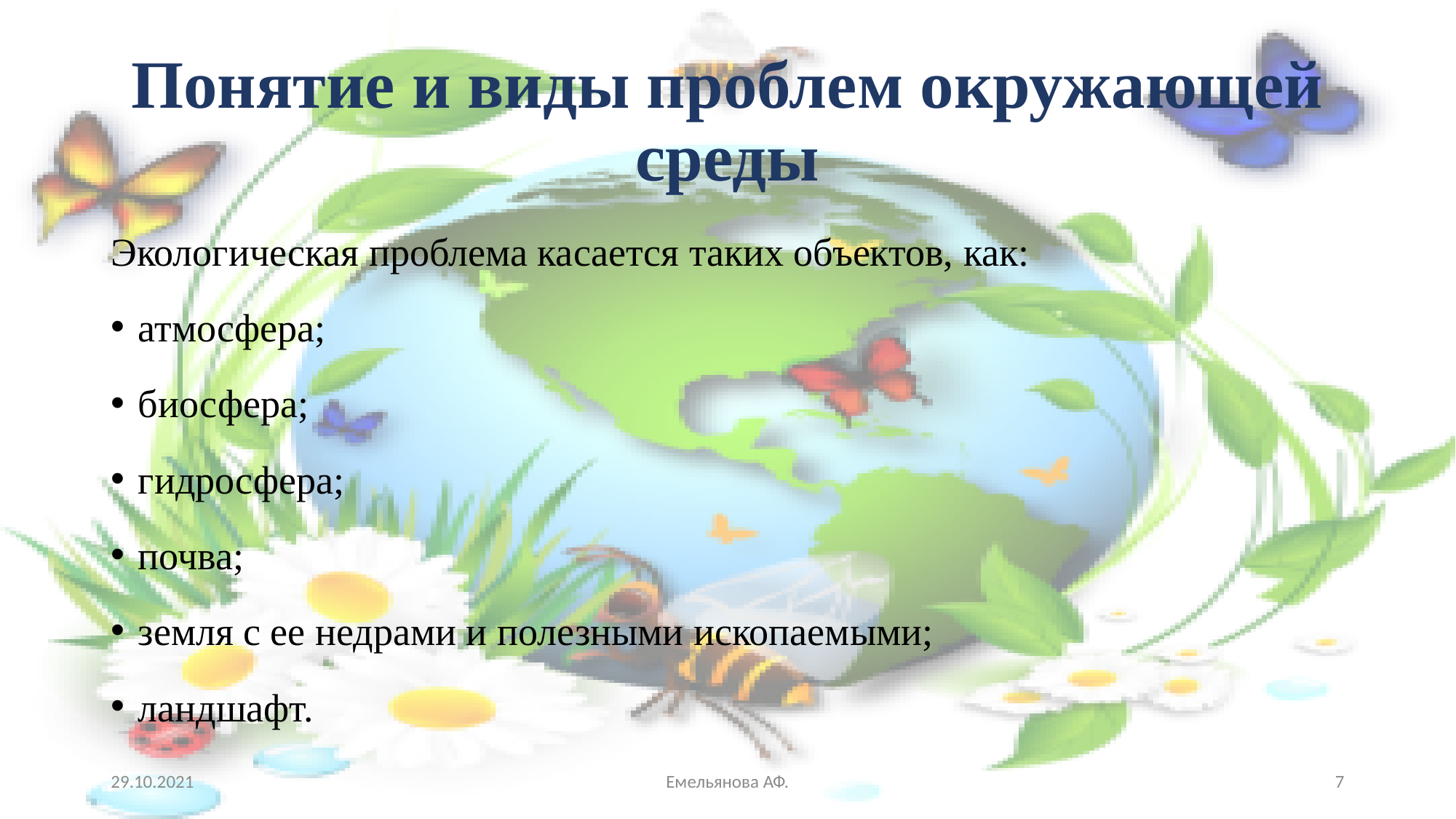

# Понятие и виды проблем окружающей среды
Экологическая проблема касается таких объектов, как:
атмосфера;
биосфера;
гидросфера;
почва;
земля с ее недрами и полезными ископаемыми;
ландшафт.

29.10.2021
Емельянова АФ.
7